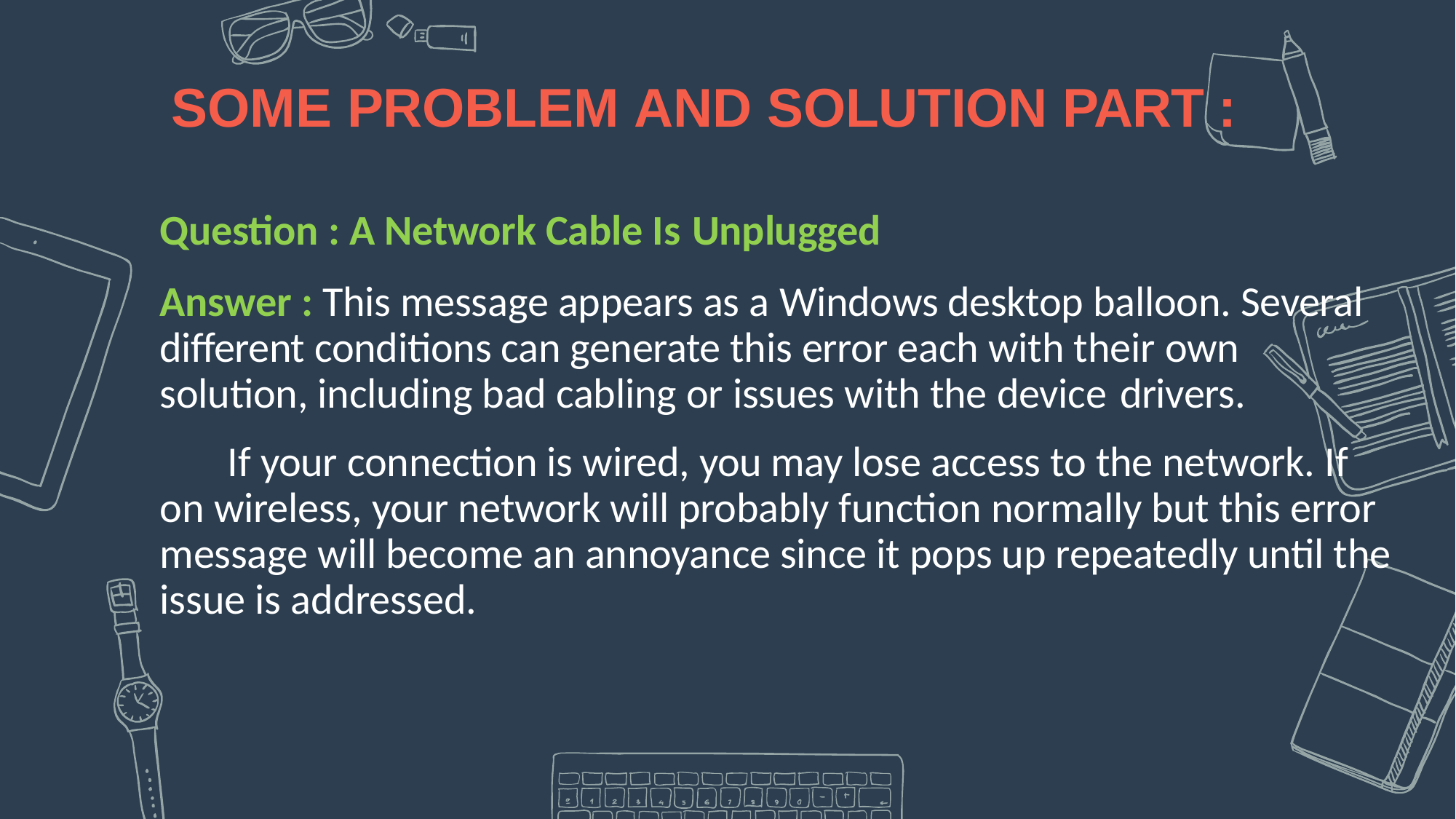

SOME PROBLEM AND SOLUTION PART :
Question : A Network Cable Is Unplugged
Answer : This message appears as a Windows desktop balloon. Several  different conditions can generate this error each with their own  solution, including bad cabling or issues with the device drivers.
If your connection is wired, you may lose access to the network. If  on wireless, your network will probably function normally but this error  message will become an annoyance since it pops up repeatedly until the  issue is addressed.